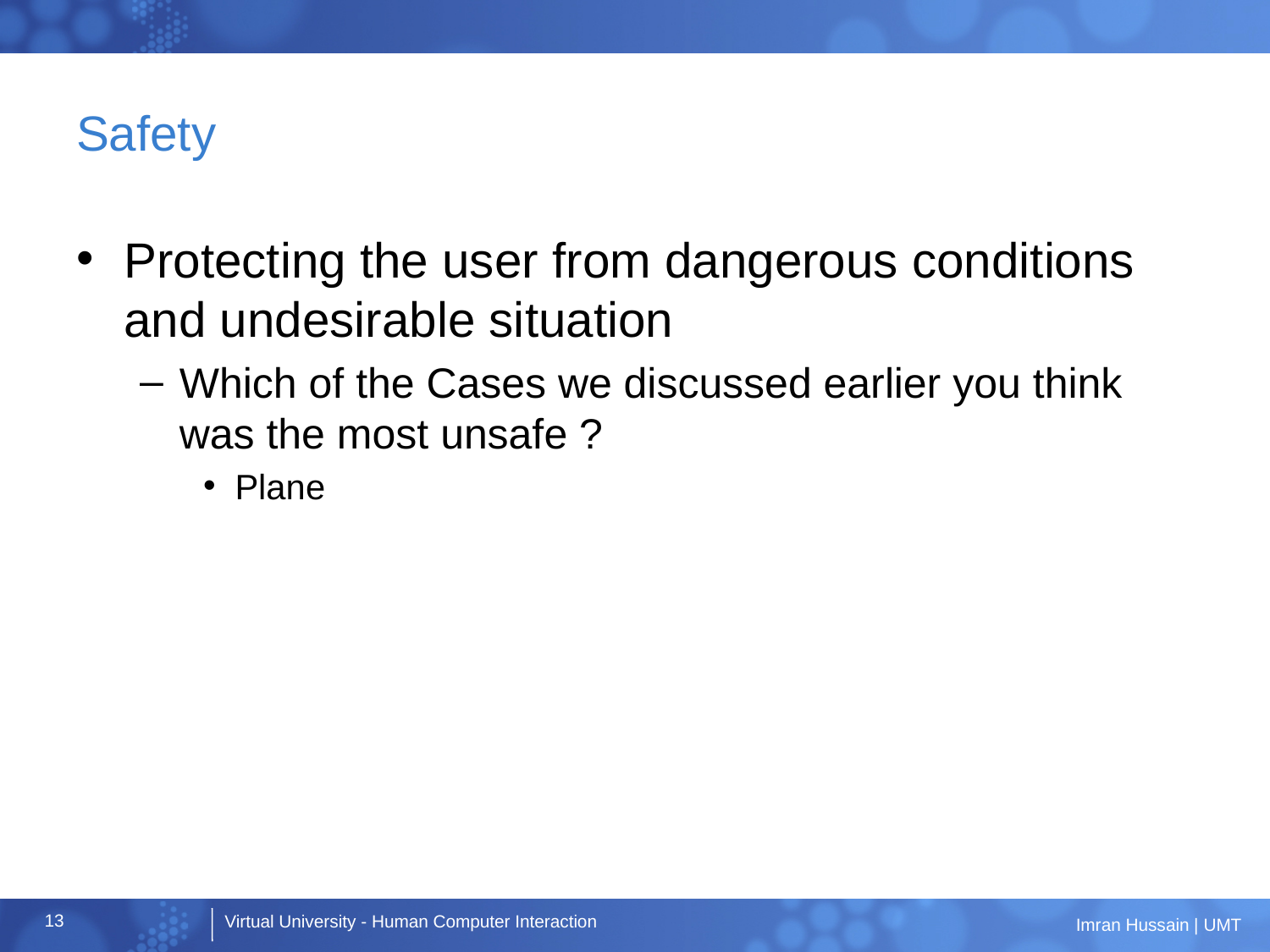

Safety
Protecting the user from dangerous conditions and undesirable situation
Which of the Cases we discussed earlier you think was the most unsafe ?
Plane